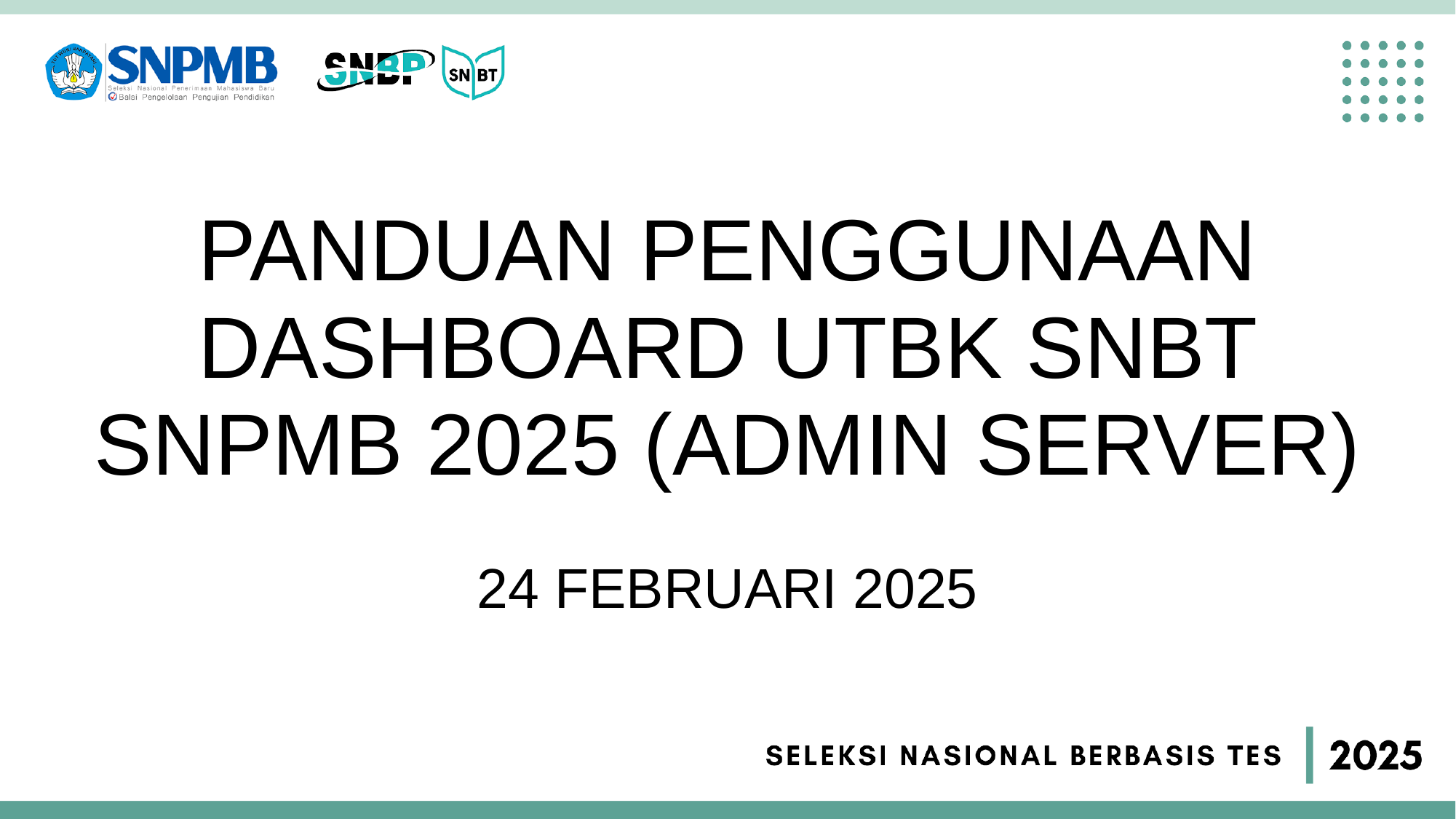

# PANDUAN PENGGUNAAN DASHBOARD UTBK SNBT SNPMB 2025 (ADMIN SERVER)
24 FEBRUARI 2025